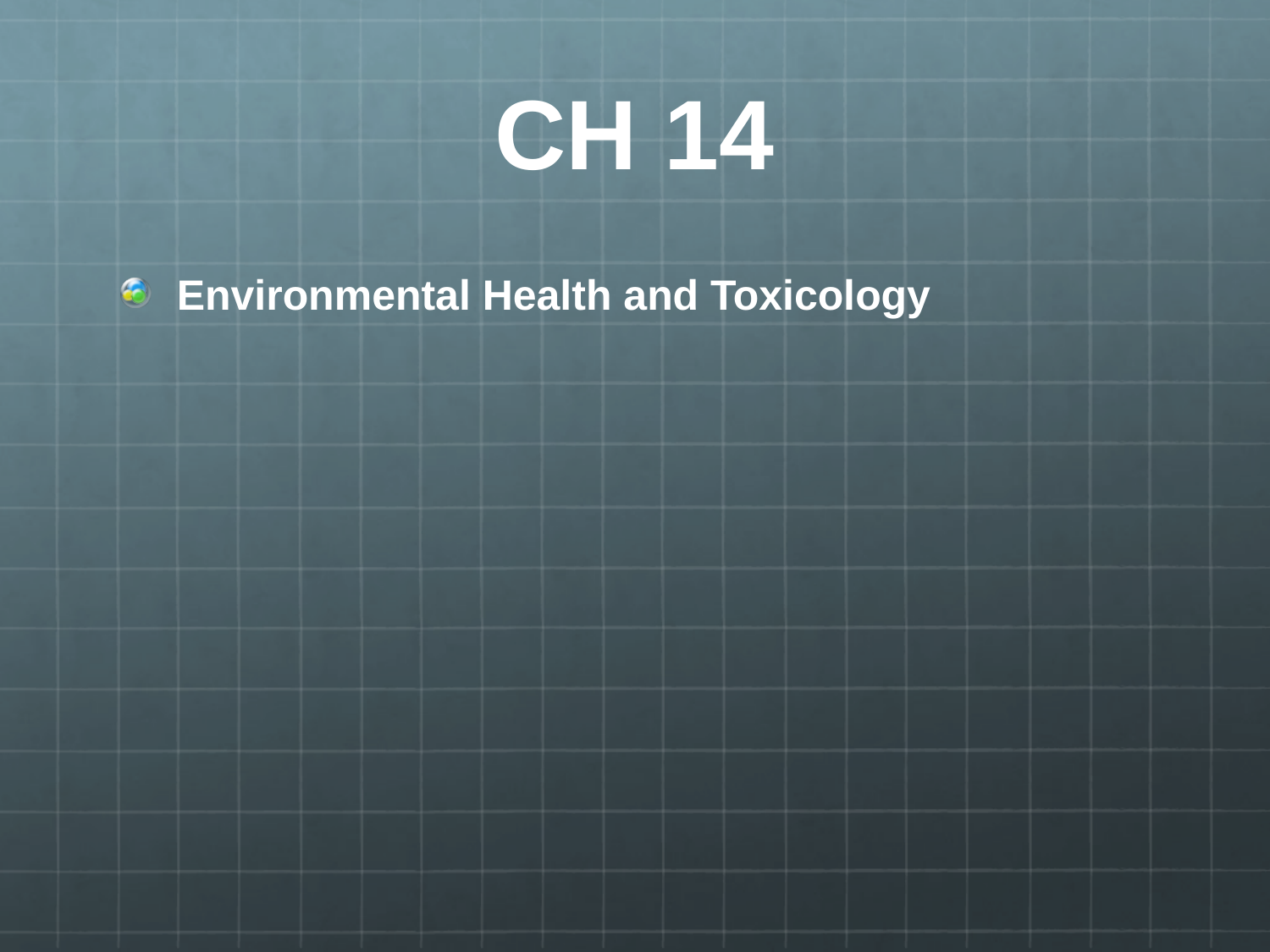

# CH 14
Environmental Health and Toxicology